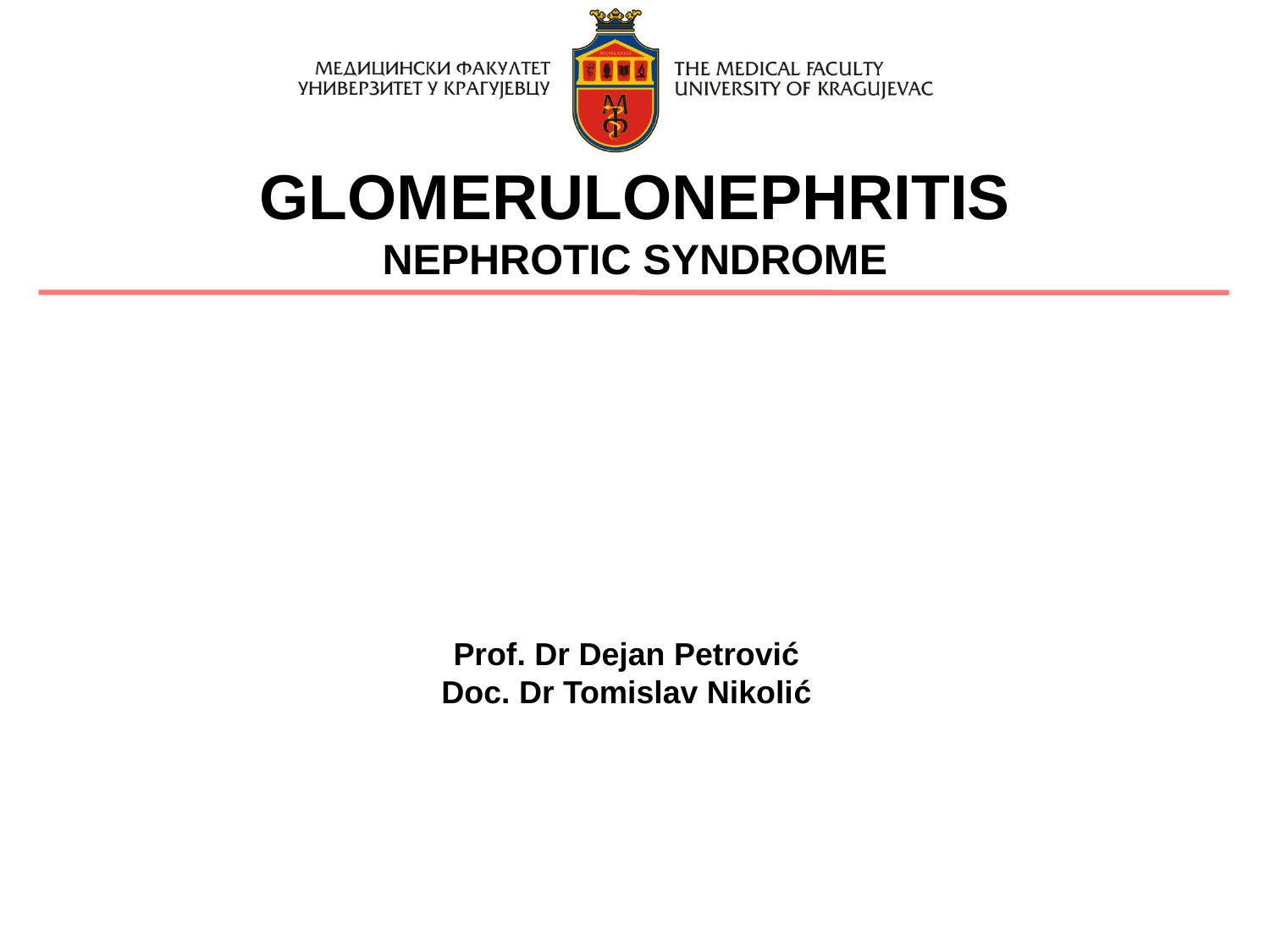

GLOMERULONEPHRITIS
NEPHROTIC SYNDROME

Prof. Dr Dejan Petrović
Doc. Dr Tomislav Nikolić